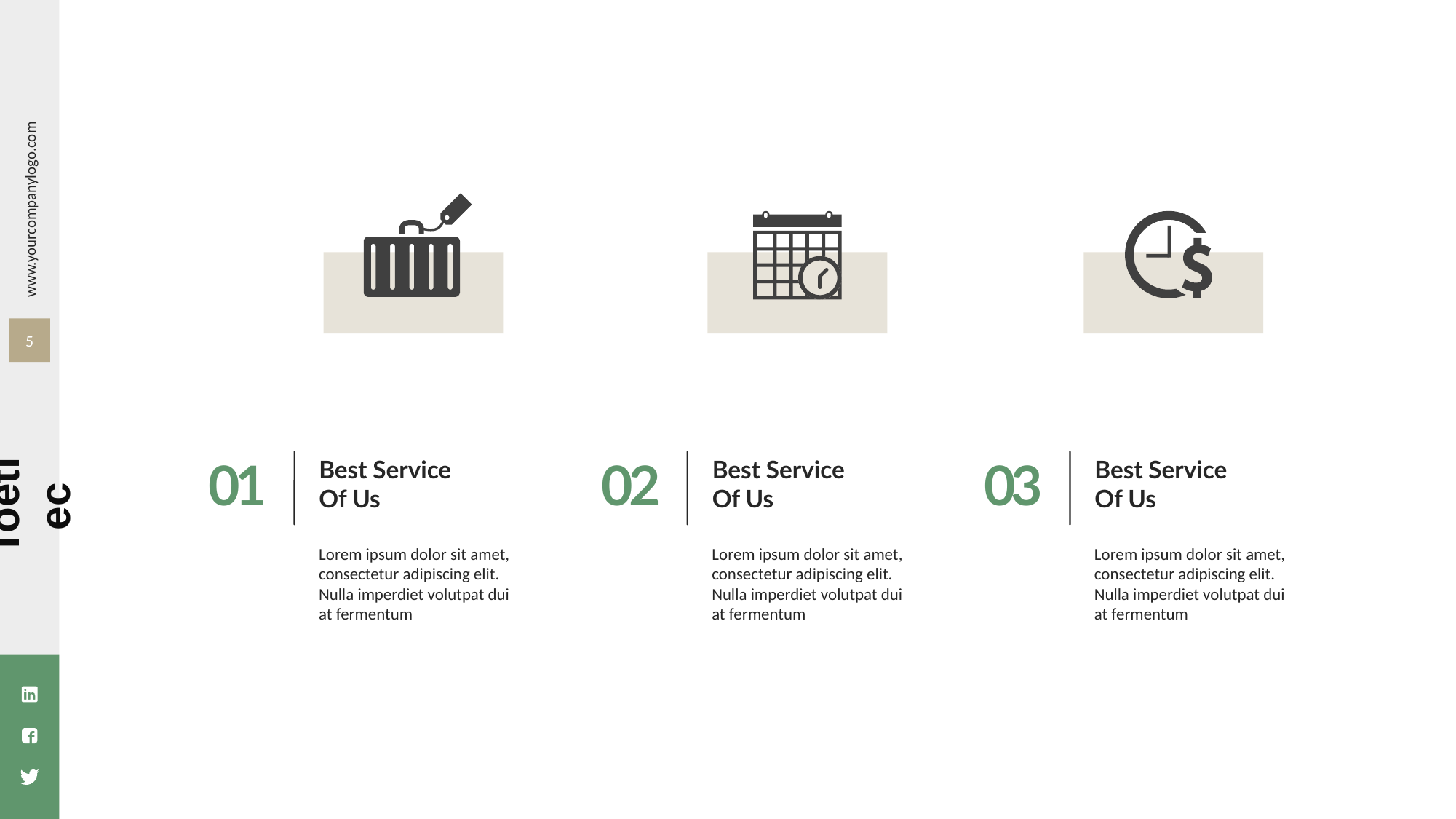

5
Best Service Of Us
Best Service Of Us
Best Service Of Us
01
02
03

Lorem ipsum dolor sit amet, consectetur adipiscing elit. Nulla imperdiet volutpat dui at fermentum
Lorem ipsum dolor sit amet, consectetur adipiscing elit. Nulla imperdiet volutpat dui at fermentum
Lorem ipsum dolor sit amet, consectetur adipiscing elit. Nulla imperdiet volutpat dui at fermentum